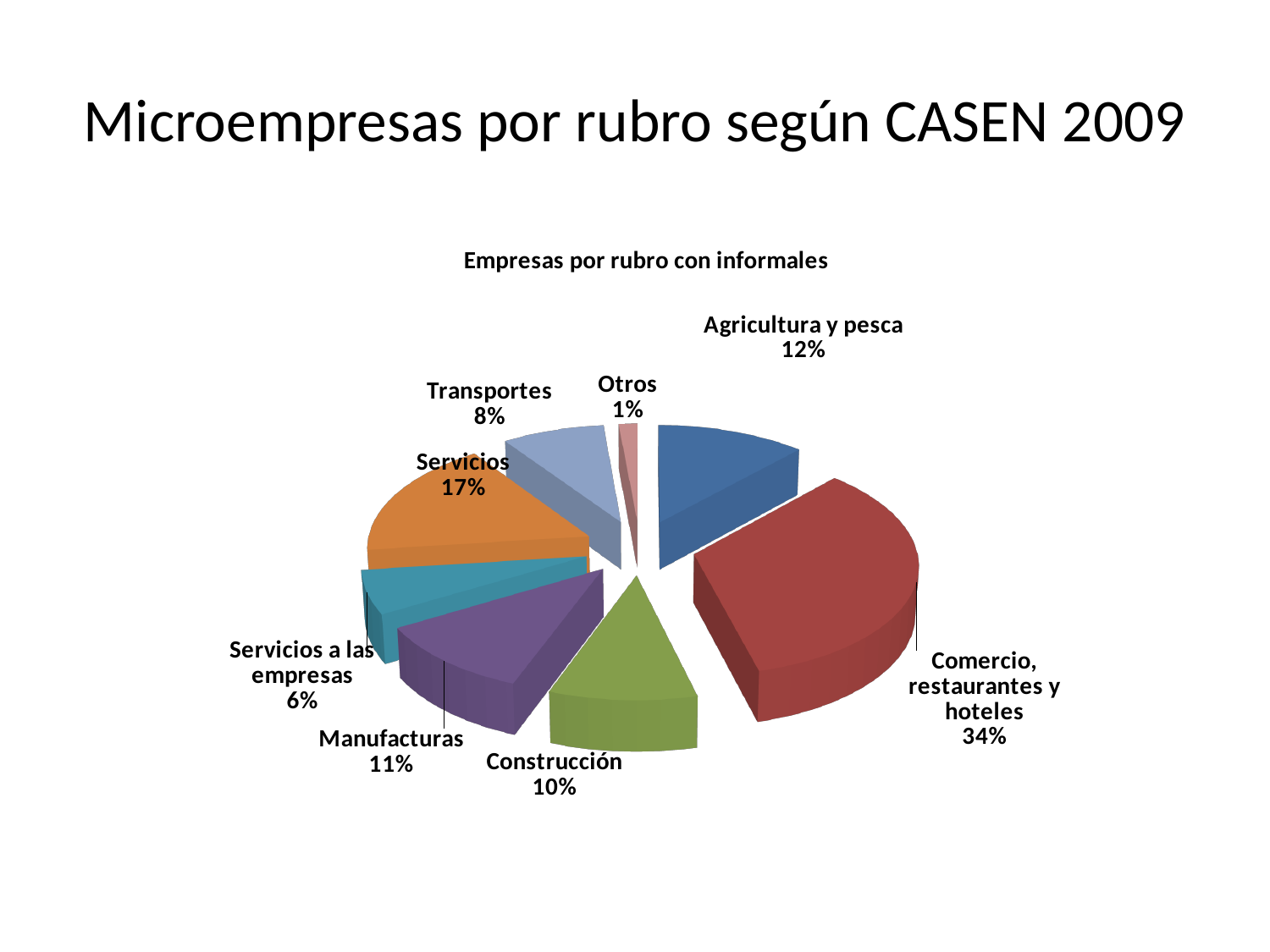

# Microempresas por rubro según CASEN 2009

[unsupported chart]